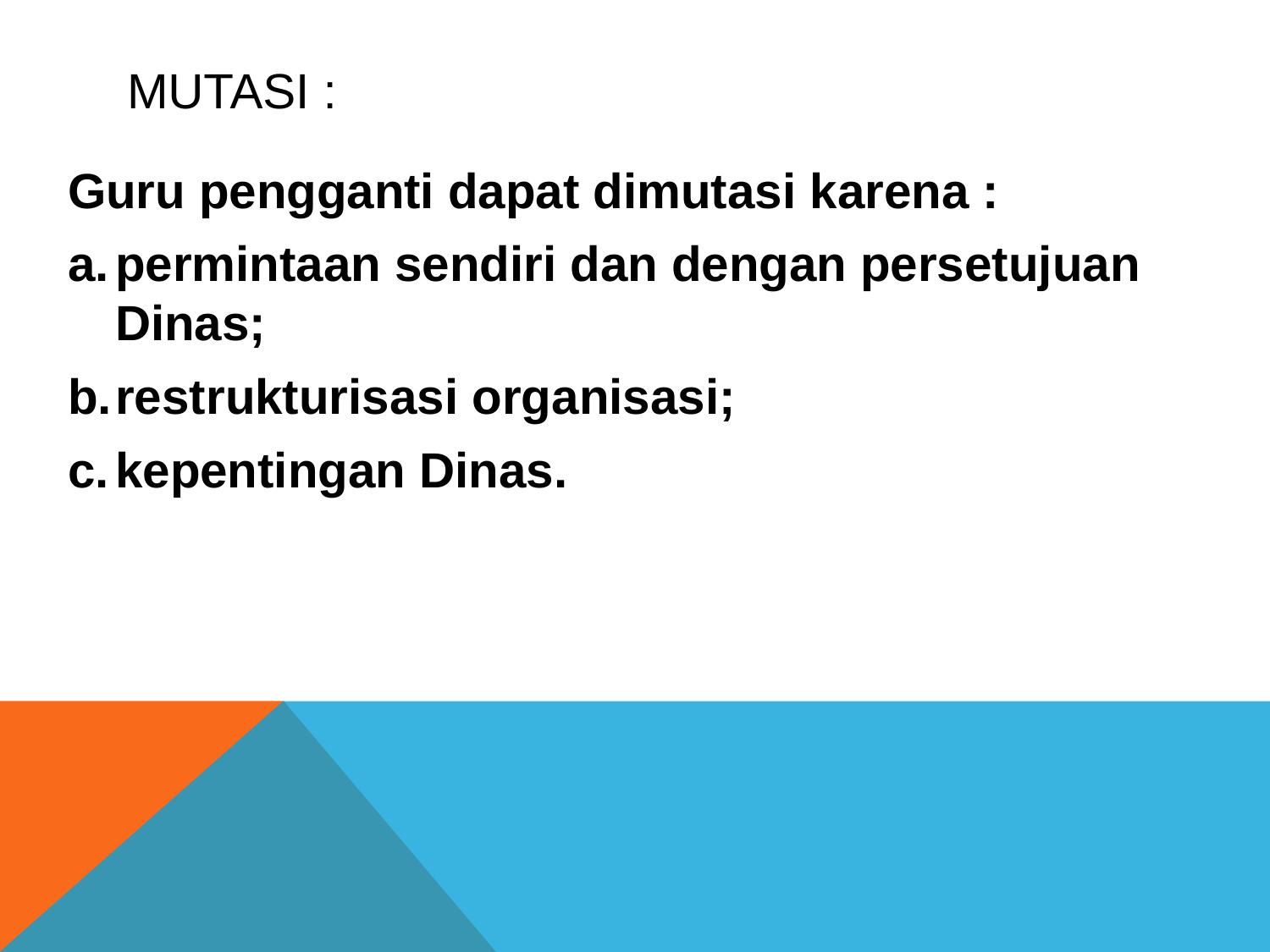

# MUTASI :
Guru pengganti dapat dimutasi karena :
permintaan sendiri dan dengan persetujuan Dinas;
restrukturisasi organisasi;
kepentingan Dinas.